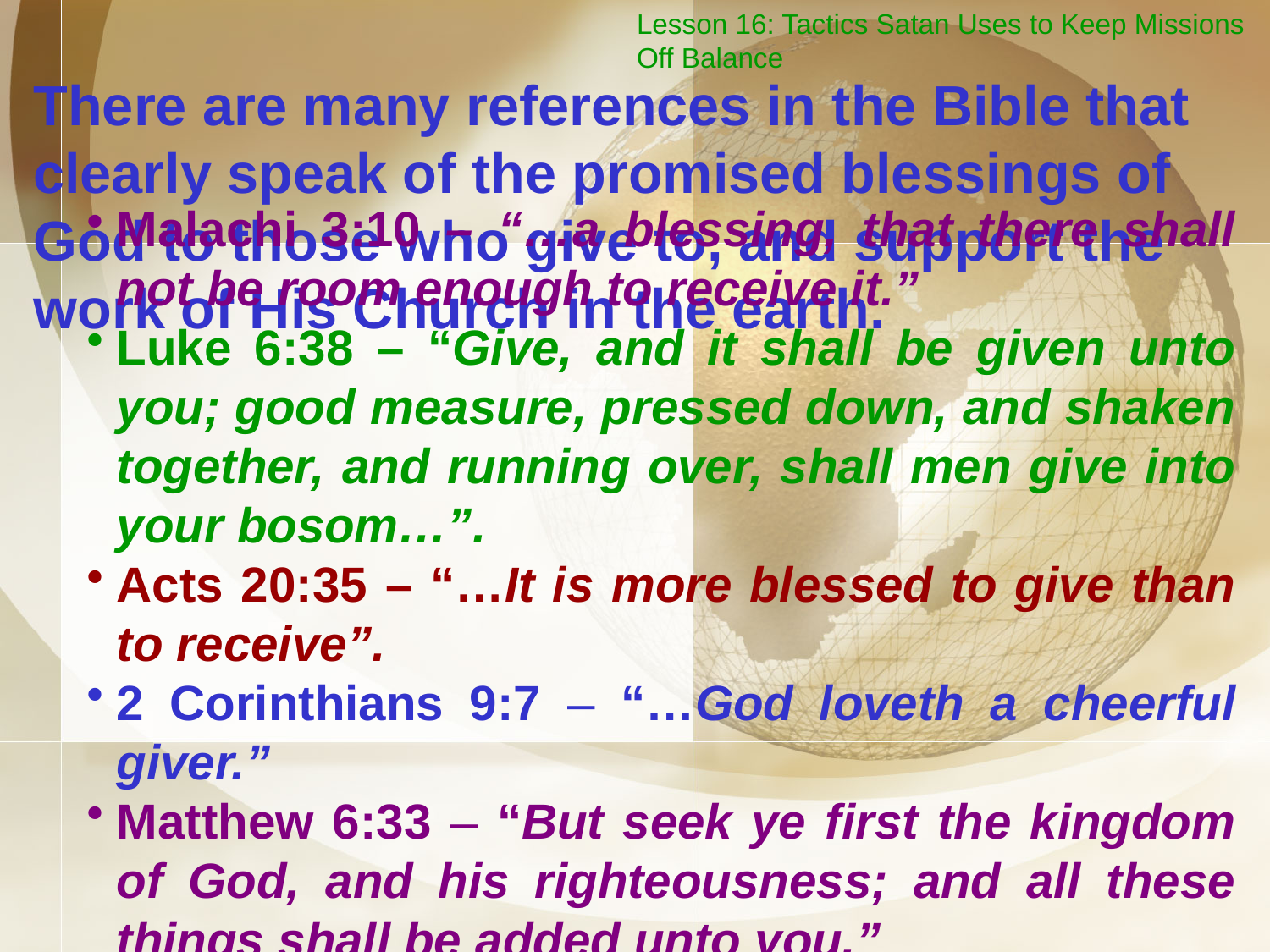

Lesson 16: Tactics Satan Uses to Keep Missions Off Balance
There are many references in the Bible that clearly speak of the promised blessings of God to those who give to, and support the work of His Church in the earth.
Malachi 3:10 – “…a blessing, that there shall not be room enough to receive it.”
Luke 6:38 – “Give, and it shall be given unto you; good measure, pressed down, and shaken together, and running over, shall men give into your bosom…”.
Acts 20:35 – “…It is more blessed to give than to receive”.
2 Corinthians 9:7 – “…God loveth a cheerful giver.”
Matthew 6:33 – “But seek ye first the kingdom of God, and his righteousness; and all these things shall be added unto you.”